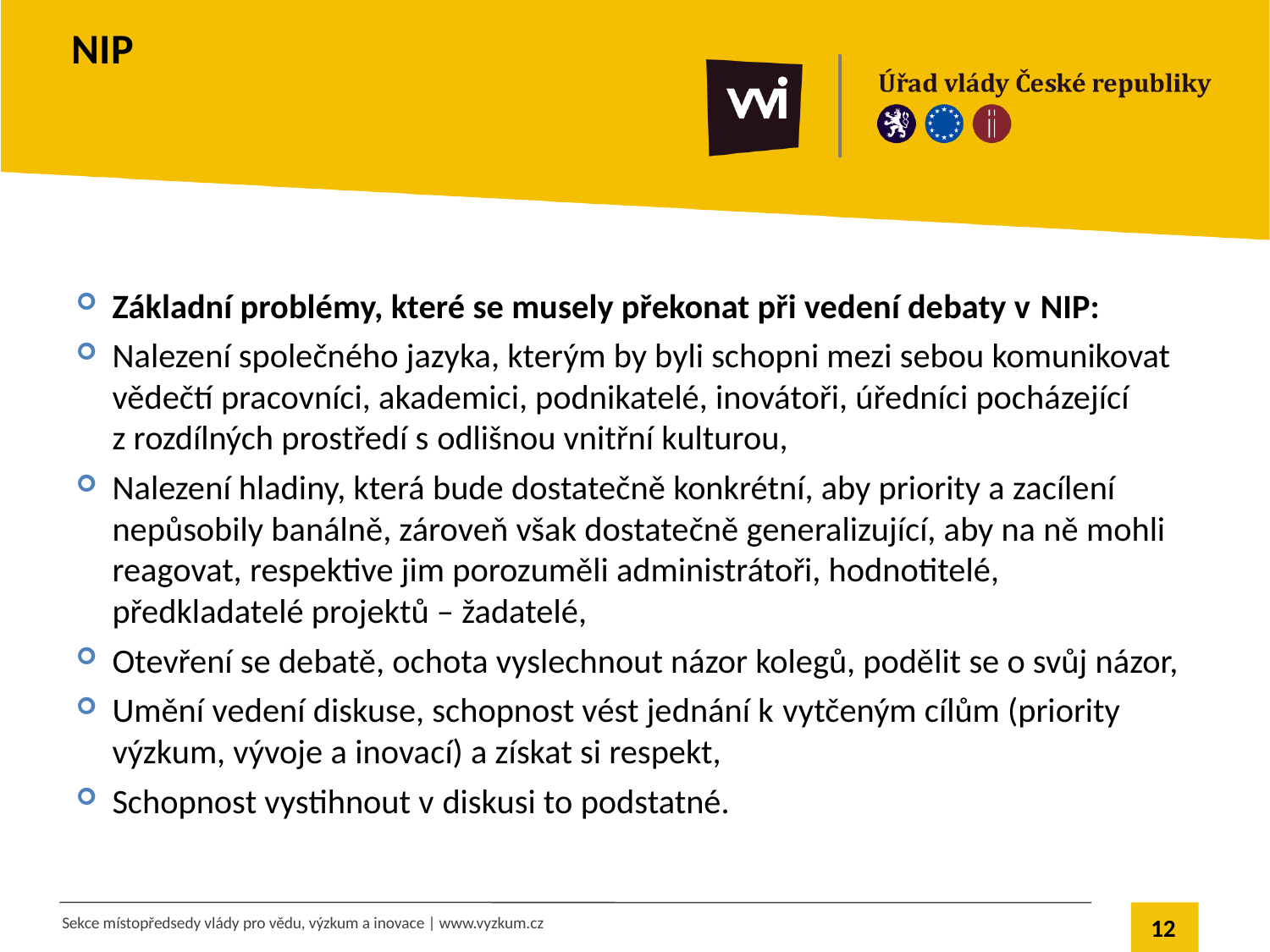

# NIP
Základní problémy, které se musely překonat při vedení debaty v NIP:
Nalezení společného jazyka, kterým by byli schopni mezi sebou komunikovat vědečtí pracovníci, akademici, podnikatelé, inovátoři, úředníci pocházející z rozdílných prostředí s odlišnou vnitřní kulturou,
Nalezení hladiny, která bude dostatečně konkrétní, aby priority a zacílení nepůsobily banálně, zároveň však dostatečně generalizující, aby na ně mohli reagovat, respektive jim porozuměli administrátoři, hodnotitelé, předkladatelé projektů – žadatelé,
Otevření se debatě, ochota vyslechnout názor kolegů, podělit se o svůj názor,
Umění vedení diskuse, schopnost vést jednání k vytčeným cílům (priority výzkum, vývoje a inovací) a získat si respekt,
Schopnost vystihnout v diskusi to podstatné.
12